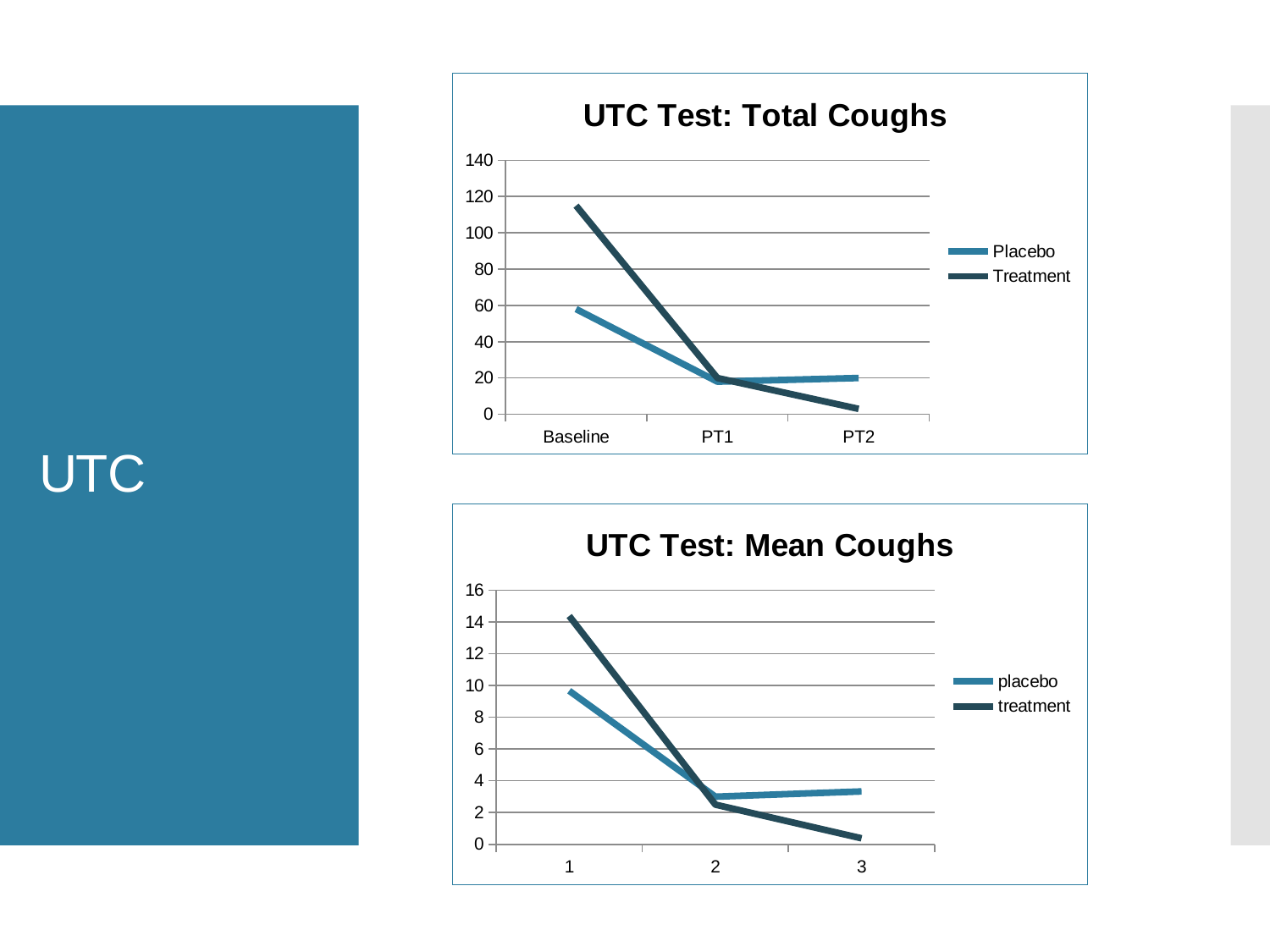

### Chart: UTC Test: Total Coughs

| Category | Placebo | Treatment |
|---|---|---|
| Baseline | 58.0 | 115.0 |
| PT1 | 18.0 | 20.0 |
| PT2 | 20.0 | 3.0 |
# UTC

### Chart: UTC Test: Mean Coughs

| Category | placebo | treatment |
|---|---|---|